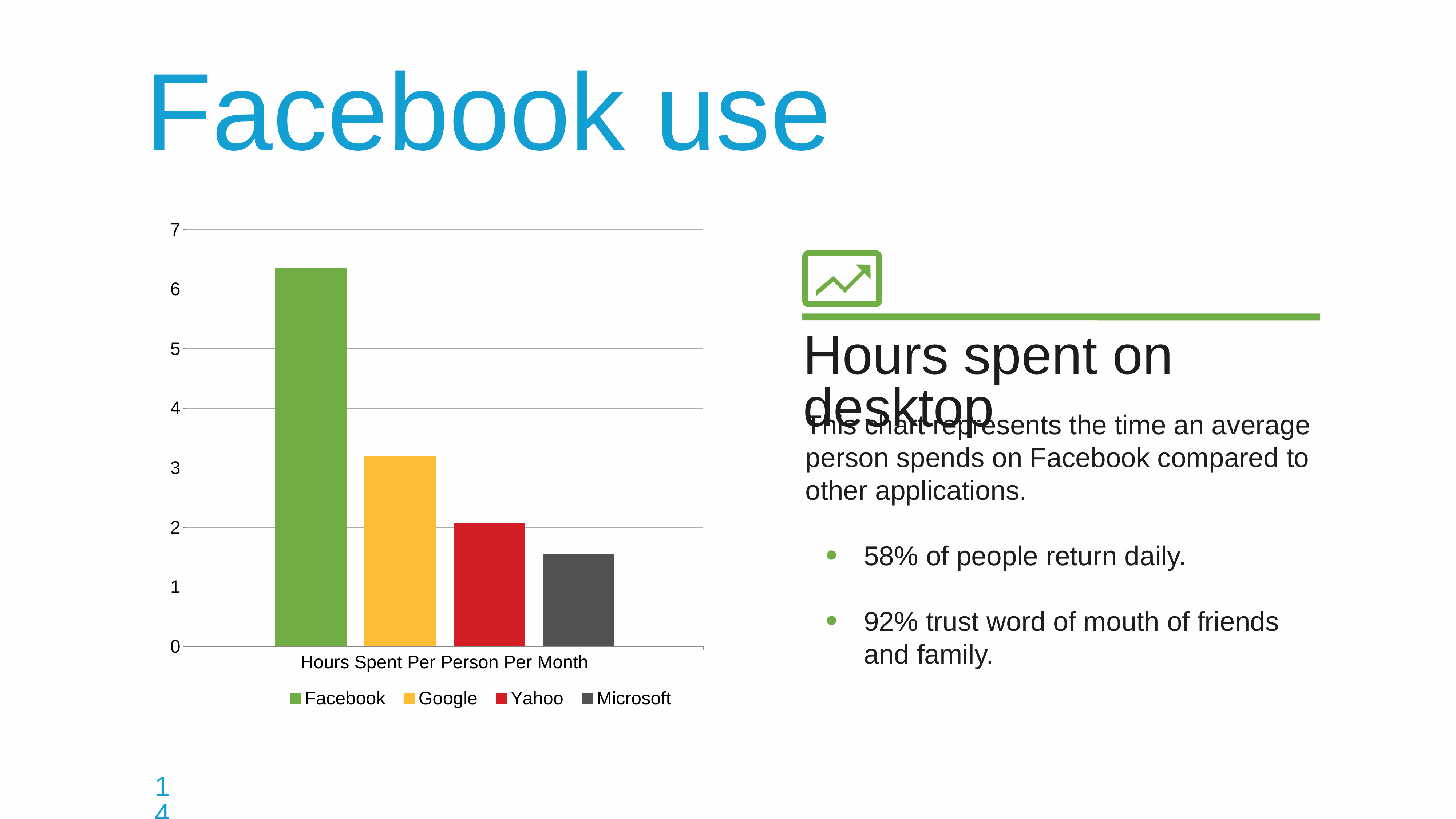

Facebook use

### Chart

| Category | Facebook | Google | Yahoo | Microsoft |
|---|---|---|---|---|
| Hours Spent Per Person Per Month | 6.35 | 3.2 | 2.07 | 1.55 |

Hours spent on desktop
This chart represents the time an average person spends on Facebook compared to other applications.

58% of people return daily.

92% trust word of mouth of friends and family.

14